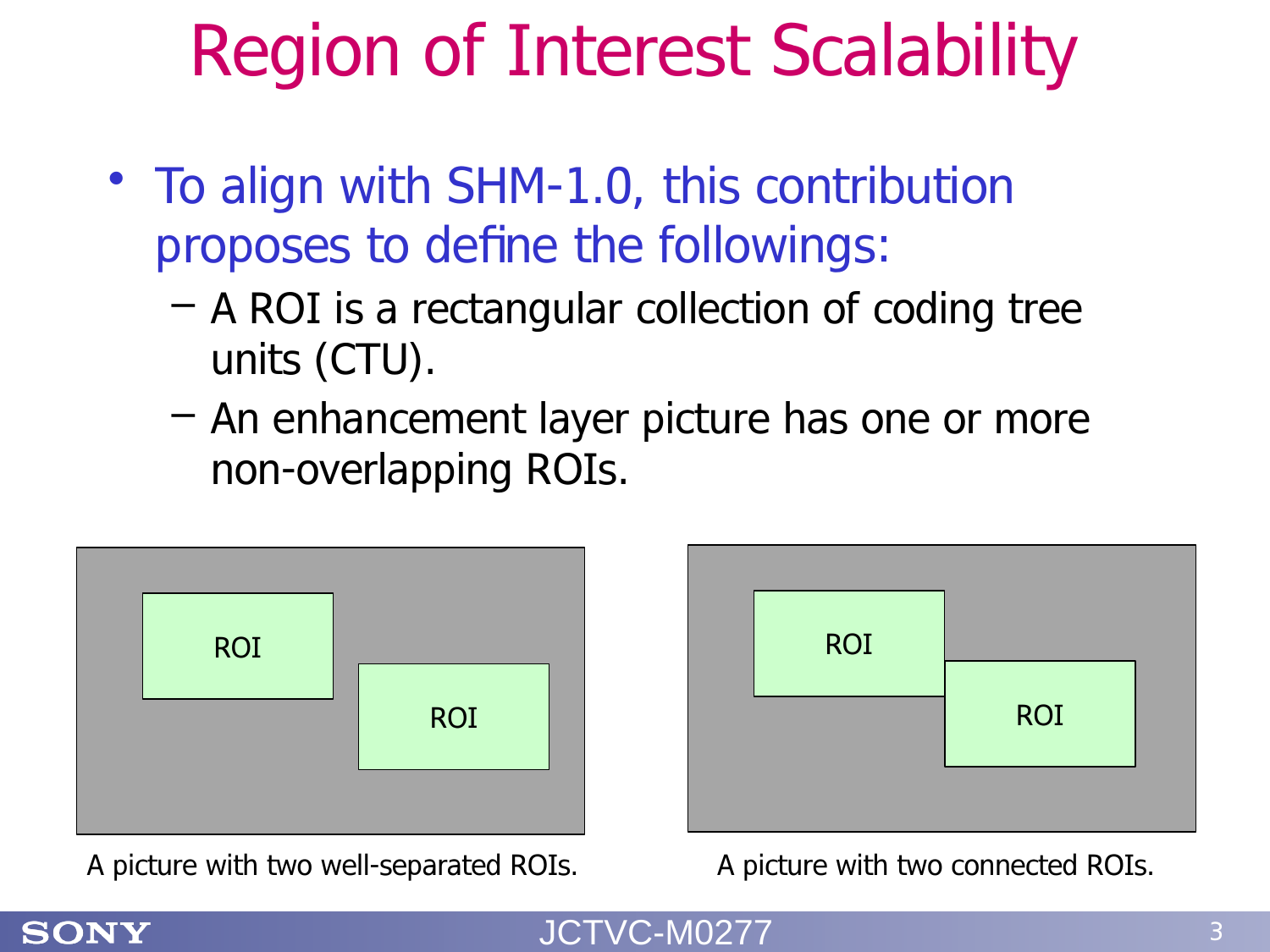

# Region of Interest Scalability
To align with SHM-1.0, this contribution proposes to define the followings:
A ROI is a rectangular collection of coding tree units (CTU).
An enhancement layer picture has one or more non-overlapping ROIs.

ROI
ROI

ROI
ROI
A picture with two well-separated ROIs.
A picture with two connected ROIs.
JCTVC-M0277
3